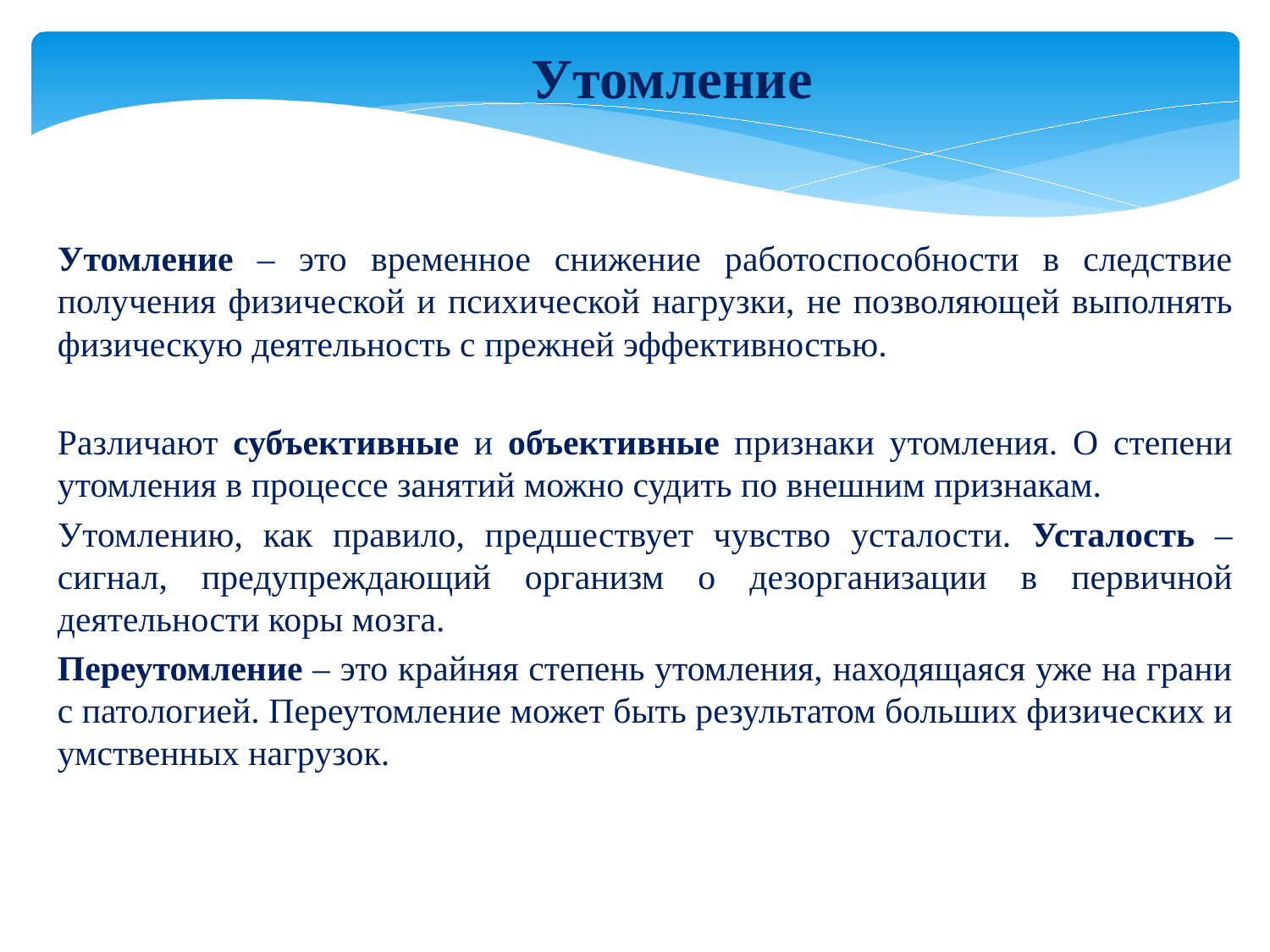

Утомление
Утомление – это временное снижение работоспособности в следствие получения физической и психической нагрузки, не позволяющей выполнять физическую деятельность с прежней эффективностью.

Различают субъективные и объективные признаки утомления. О степени утомления в процессе занятий можно судить по внешним признакам.
Утомлению, как правило, предшествует чувство усталости. Усталость – сигнал, предупреждающий организм о дезорганизации в первичной деятельности коры мозга.
Переутомление – это крайняя степень утомления, находящаяся уже на грани с патологией. Переутомление может быть результатом больших физических и умственных нагрузок.